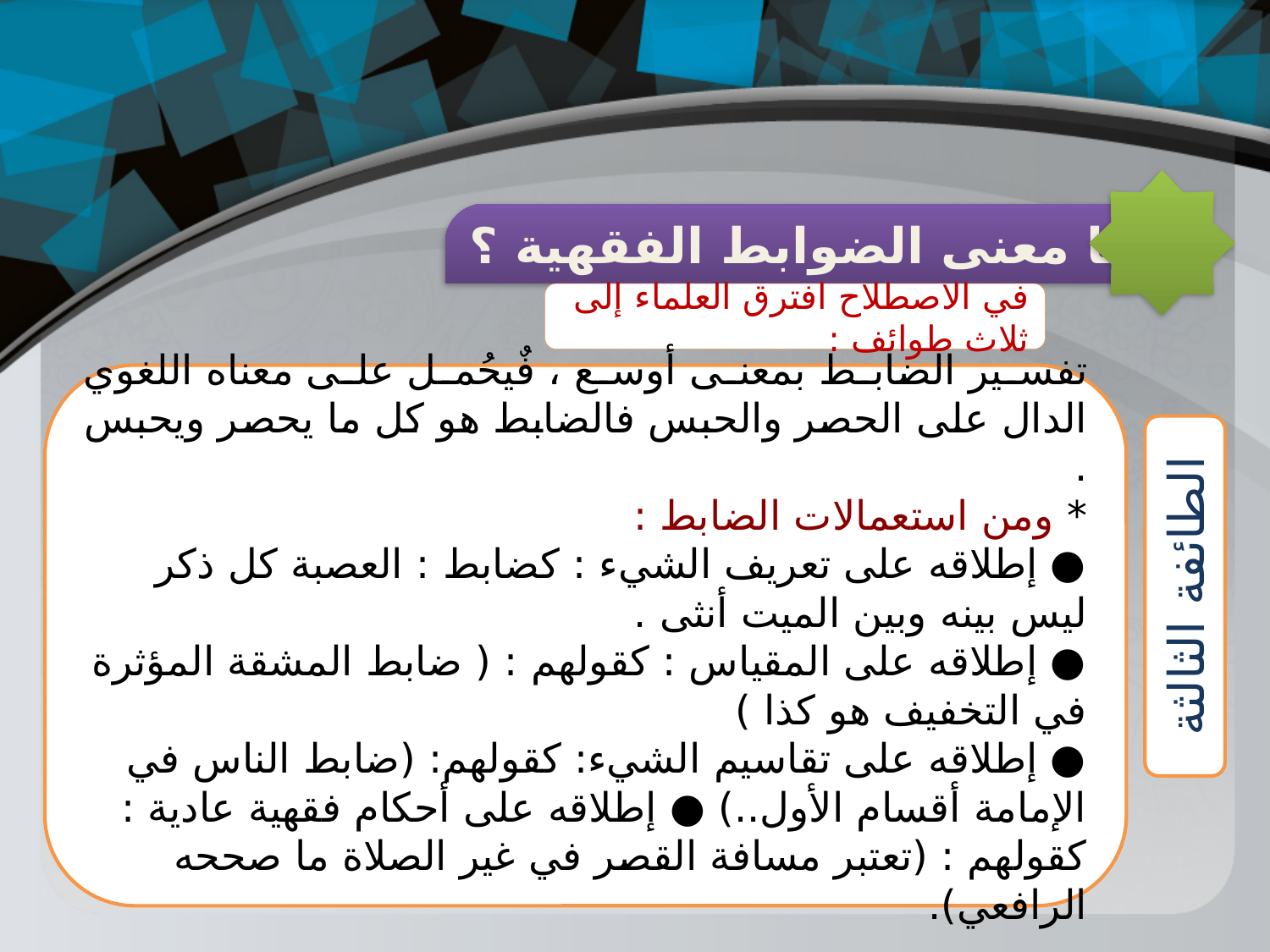

ما معنى الضوابط الفقهية ؟
في الاصطلاح افترق العلماء إلى ثلاث طوائف :
تفسير الضابط بمعنى أوسع ، فٌيحُمل على معناه اللغوي الدال على الحصر والحبس فالضابط هو كل ما يحصر ويحبس .
* ومن استعمالات الضابط :
● إطلاقه على تعريف الشيء : كضابط : العصبة كل ذكر ليس بينه وبين الميت أنثى .
● إطلاقه على المقياس : كقولهم : ( ضابط المشقة المؤثرة في التخفيف هو كذا )
● إطلاقه على تقاسيم الشيء: كقولهم: (ضابط الناس في الإمامة أقسام الأول..) ● إطلاقه على أحكام فقهية عادية : كقولهم : (تعتبر مسافة القصر في غير الصلاة ما صححه الرافعي).
الطائفة الثالثة